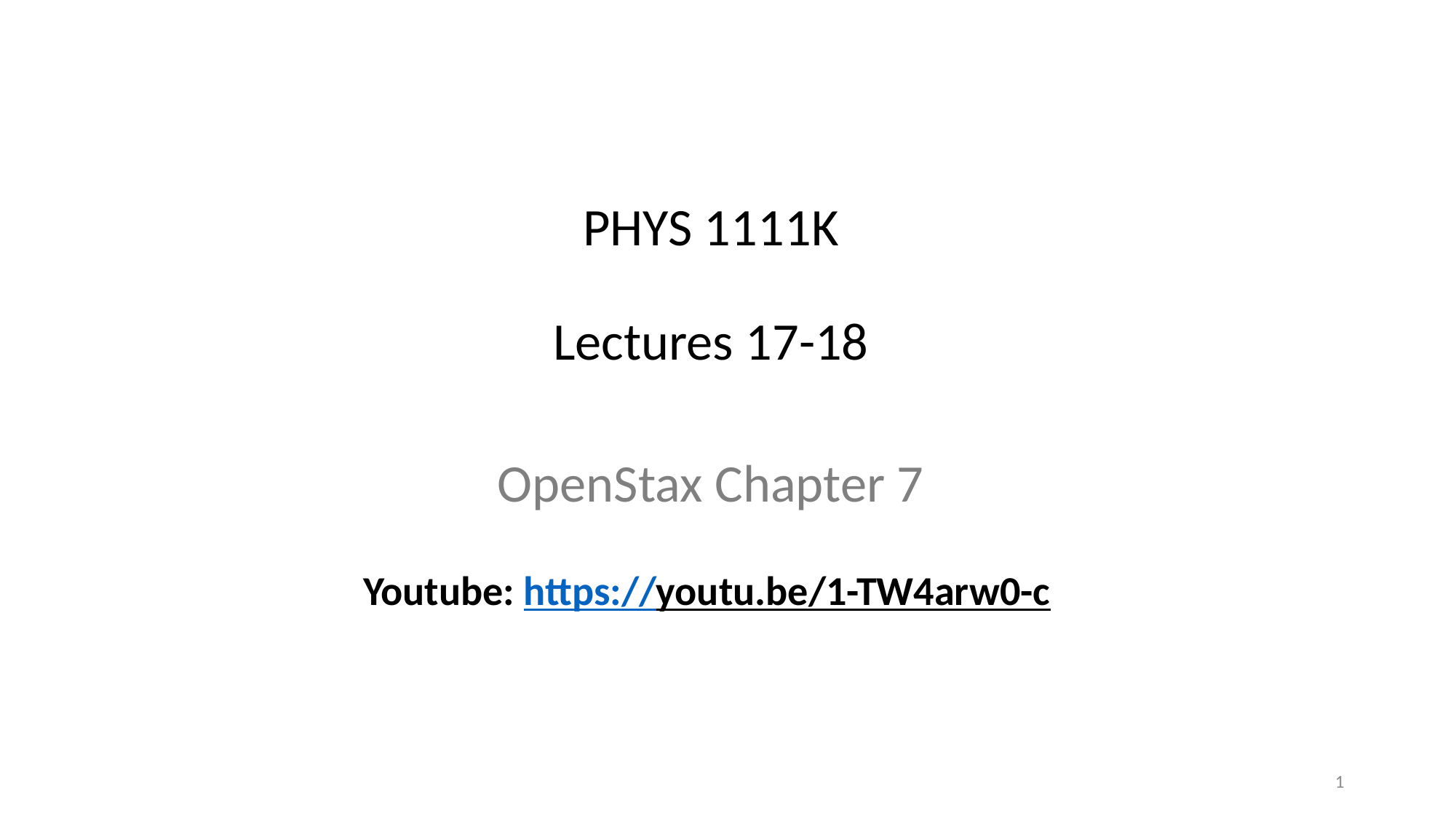

# PHYS 1111K Lectures 17-18 OpenStax Chapter 7 Youtube: https://youtu.be/1-TW4arw0-c
1